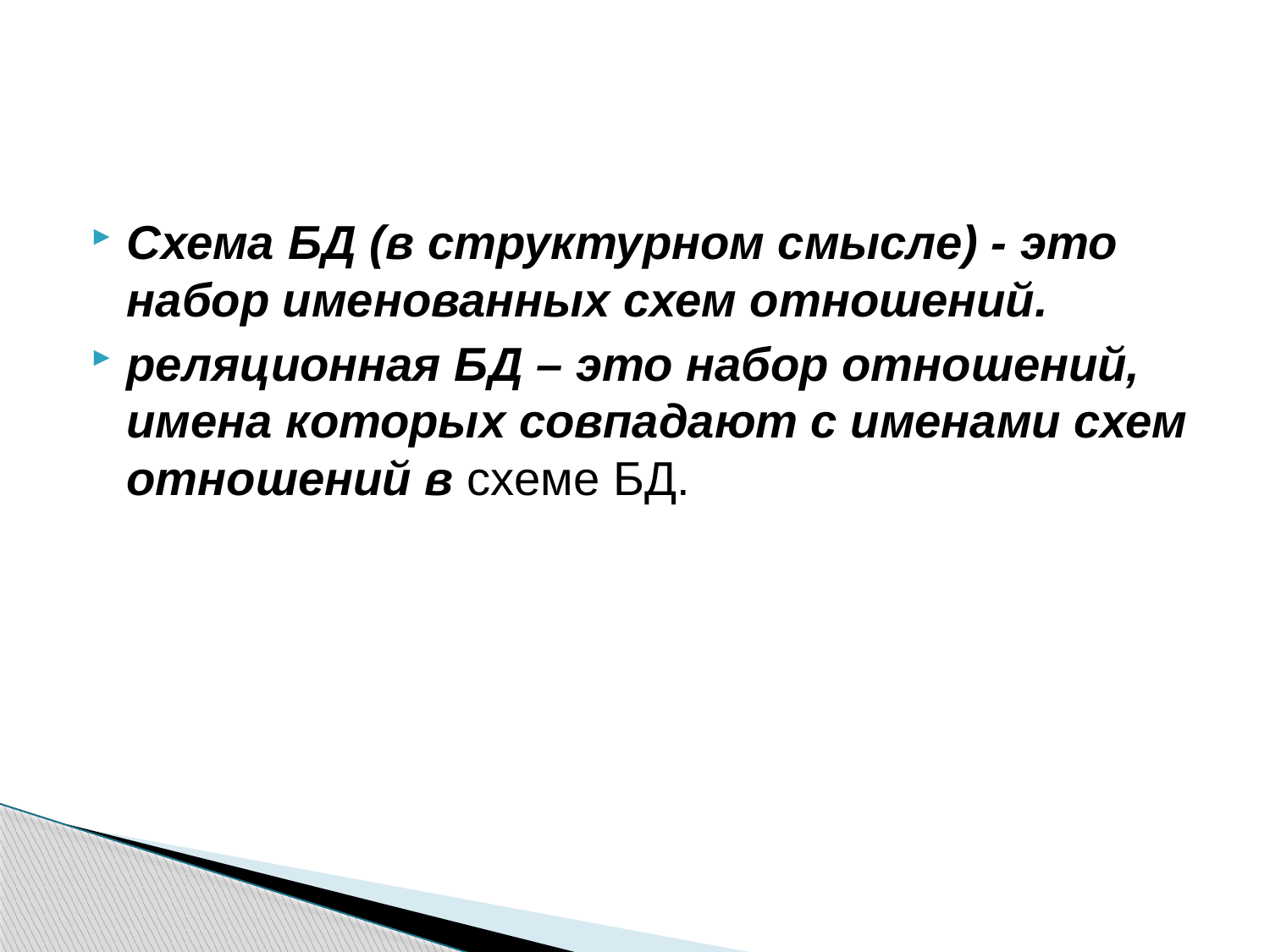

Схема БД (в структурном смысле) - это набор именованных схем отношений.
реляционная БД – это набор отношений, имена которых совпадают с именами схем отношений в схеме БД.